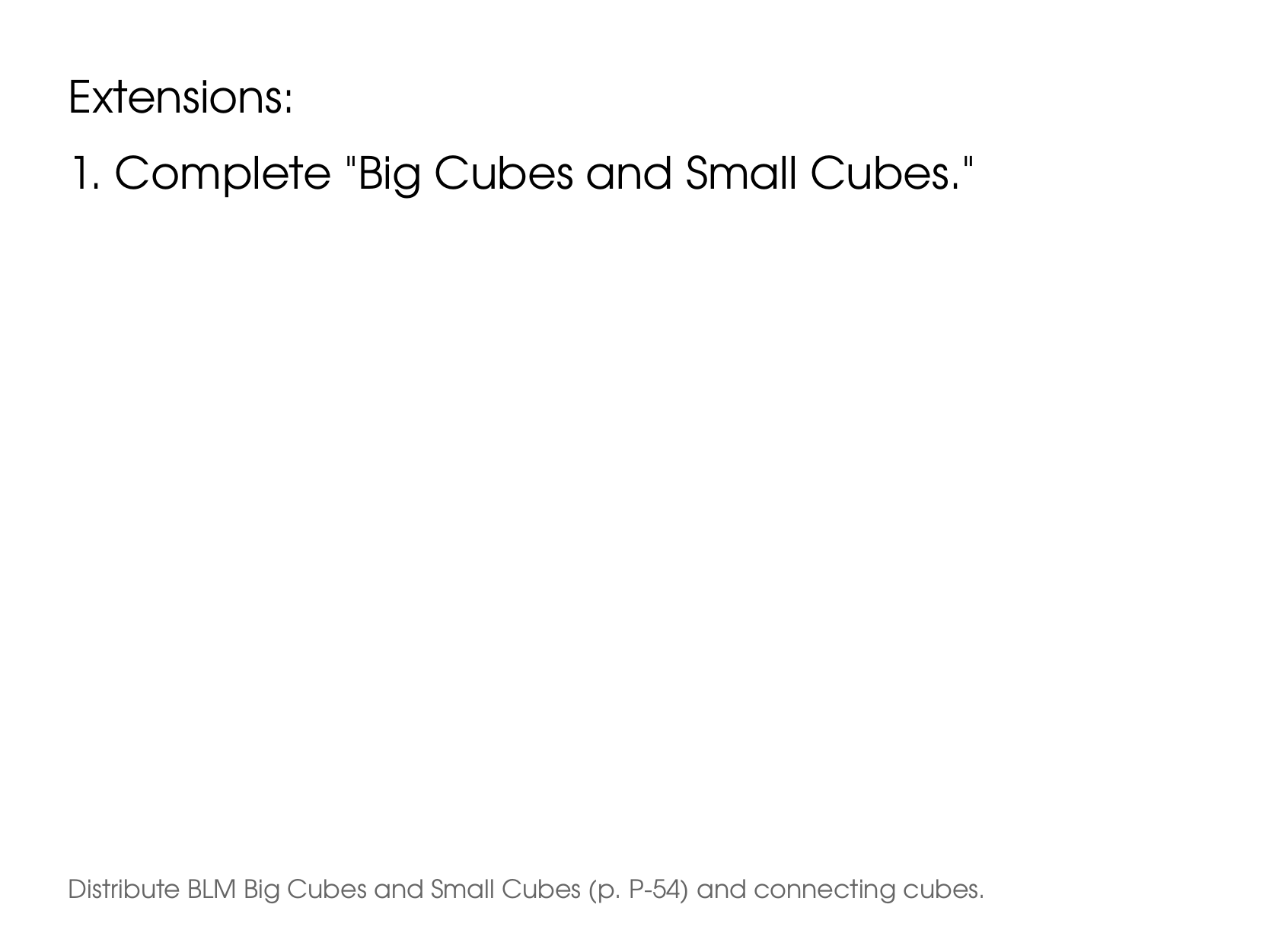

Extensions:
1. Complete "Big Cubes and Small Cubes."
Distribute BLM Big Cubes and Small Cubes (p. P-54) and connecting cubes.